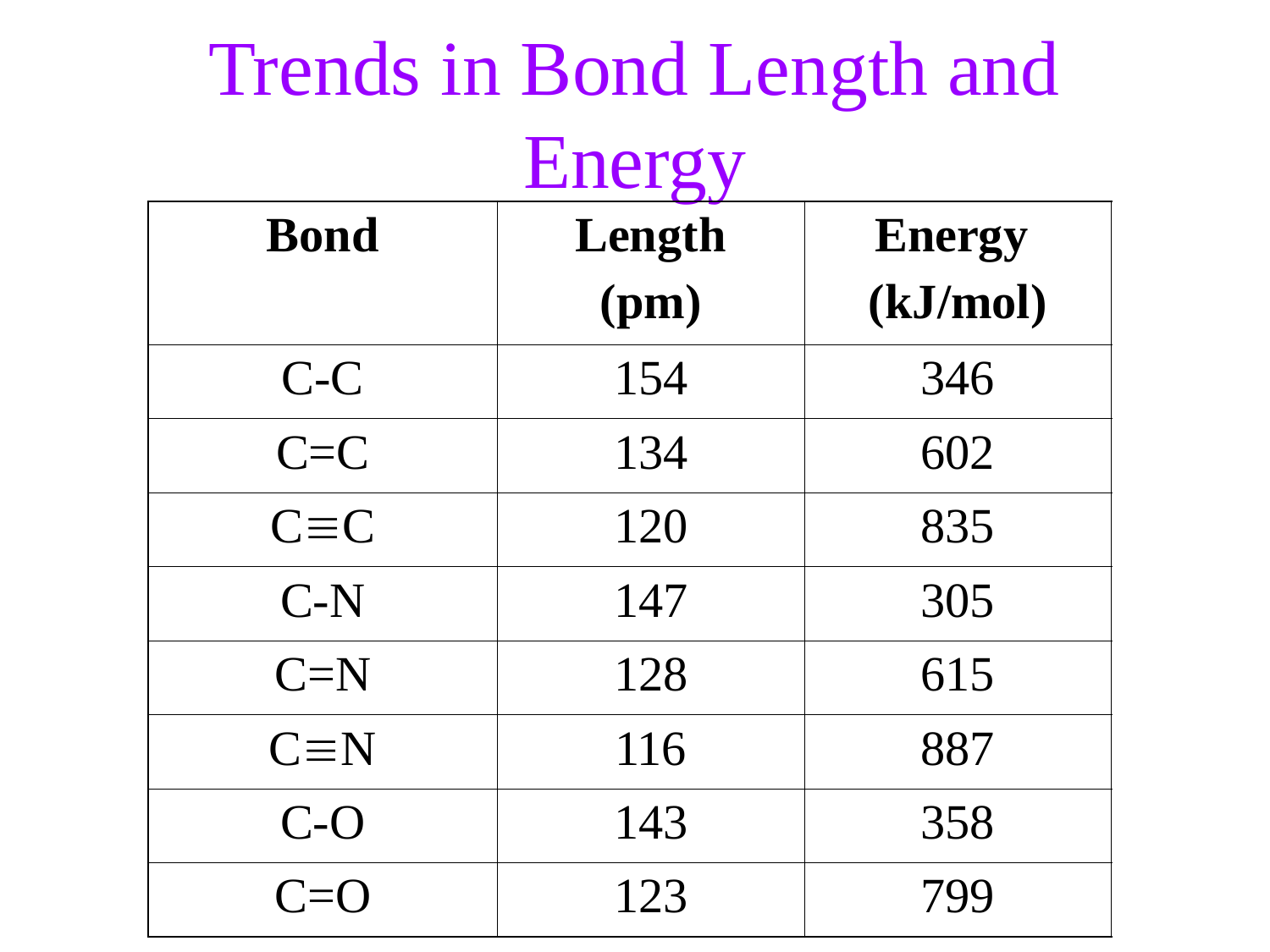

Trends in Bond Length and Energy
| Bond | Length (pm) | Energy (kJ/mol) |
| --- | --- | --- |
| C-C | 154 | 346 |
| C=C | 134 | 602 |
| C≡C | 120 | 835 |
| C-N | 147 | 305 |
| C=N | 128 | 615 |
| C≡N | 116 | 887 |
| C-O | 143 | 358 |
| C=O | 123 | 799 |